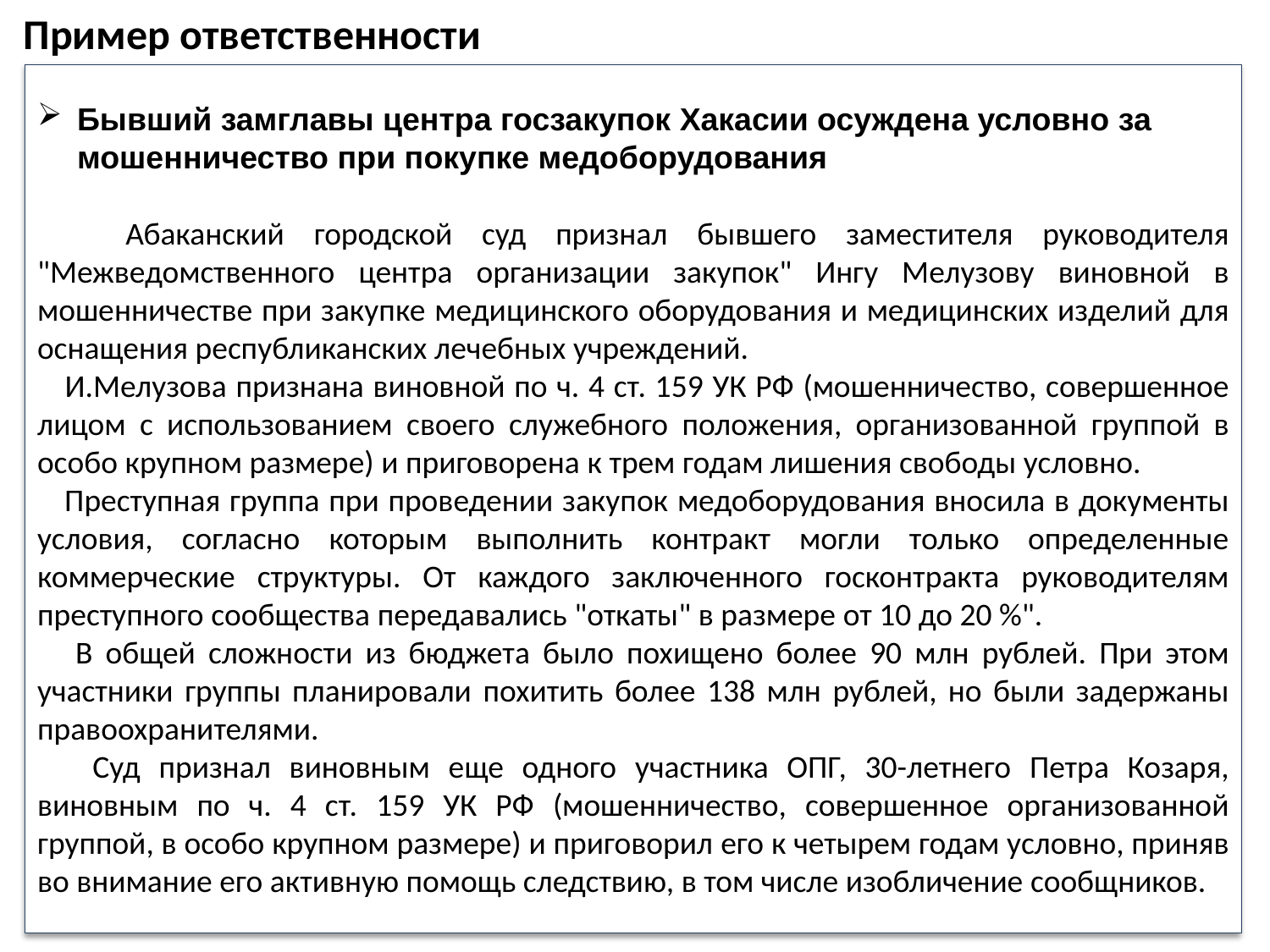

Пример ответственности
Бывший замглавы центра госзакупок Хакасии осуждена условно за мошенничество при покупке медоборудования

   Абаканский городской суд признал бывшего заместителя руководителя "Межведомственного центра организации закупок" Ингу Мелузову виновной в мошенничестве при закупке медицинского оборудования и медицинских изделий для оснащения республиканских лечебных учреждений.
   И.Мелузова признана виновной по ч. 4 ст. 159 УК РФ (мошенничество, совершенное лицом с использованием своего служебного положения, организованной группой в особо крупном размере) и приговорена к трем годам лишения свободы условно.
   Преступная группа при проведении закупок медоборудования вносила в документы условия, согласно которым выполнить контракт могли только определенные коммерческие структуры. От каждого заключенного госконтракта руководителям преступного сообщества передавались "откаты" в размере от 10 до 20 %".
   В общей сложности из бюджета было похищено более 90 млн рублей. При этом участники группы планировали похитить более 138 млн рублей, но были задержаны правоохранителями.
   Суд признал виновным еще одного участника ОПГ, 30-летнего Петра Козаря, виновным по ч. 4 ст. 159 УК РФ (мошенничество, совершенное организованной группой, в особо крупном размере) и приговорил его к четырем годам условно, приняв во внимание его активную помощь следствию, в том числе изобличение сообщников.
6